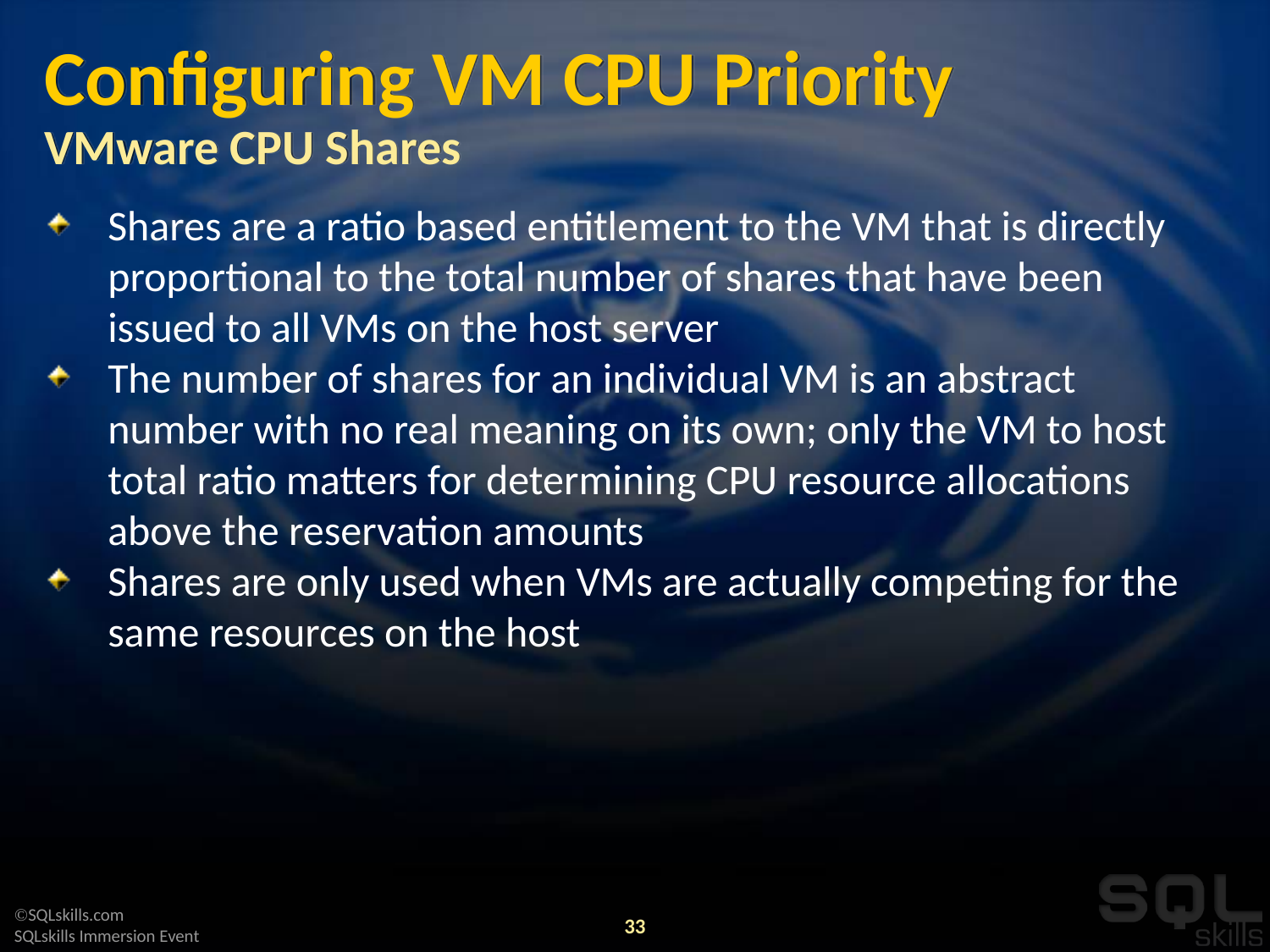

# Configuring VM CPU Priority VMware CPU Shares
Shares are a ratio based entitlement to the VM that is directly proportional to the total number of shares that have been issued to all VMs on the host server
The number of shares for an individual VM is an abstract number with no real meaning on its own; only the VM to host total ratio matters for determining CPU resource allocations above the reservation amounts
Shares are only used when VMs are actually competing for the same resources on the host
33